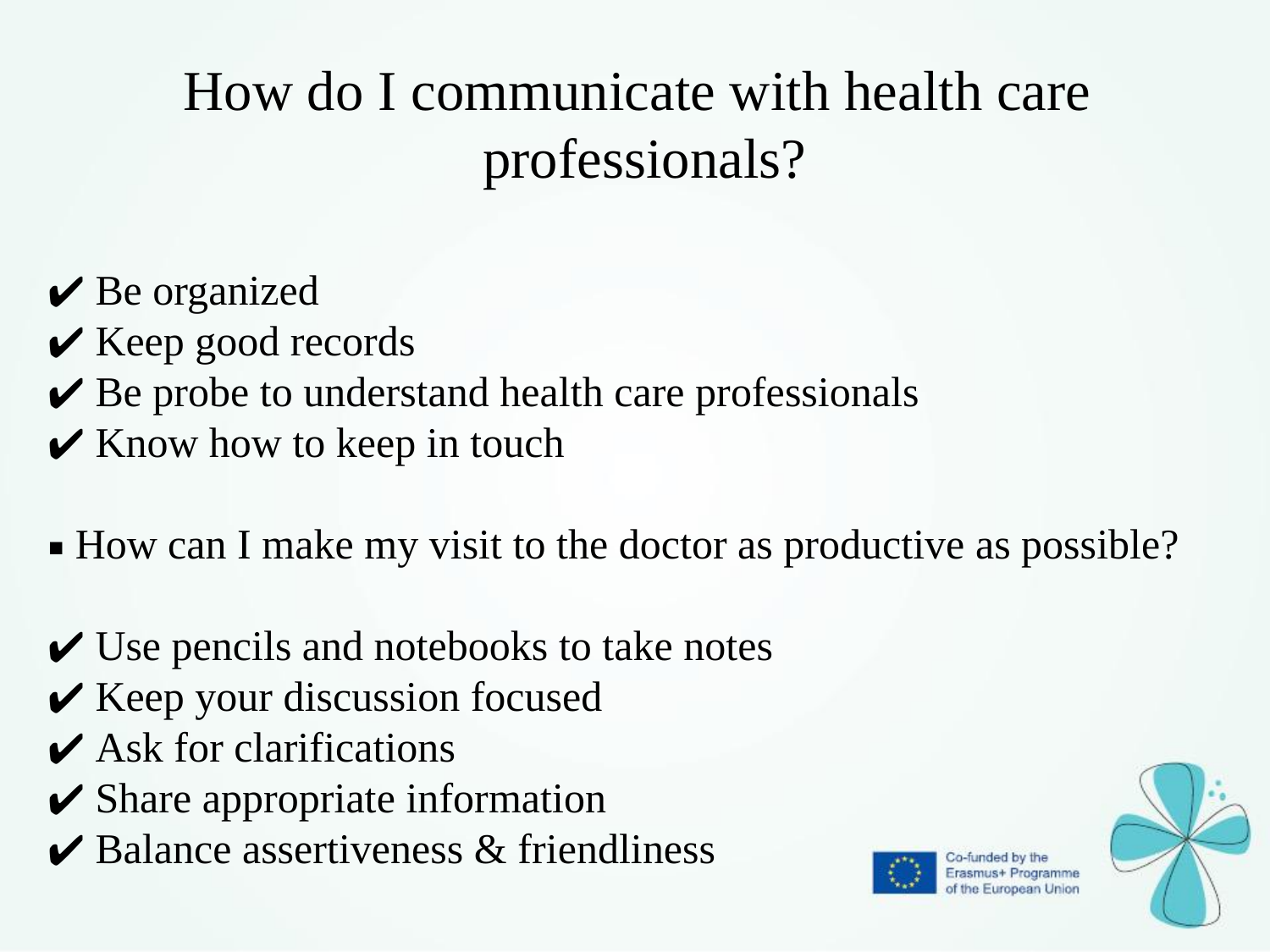

How do I communicate with health care
professionals?

 Be organized
 Keep good records
 Be probe to understand health care professionals
 Know how to keep in touch

 How can I make my visit to the doctor as productive as possible?

 Use pencils and notebooks to take notes
 Keep your discussion focused
 Ask for clarifications
 Share appropriate information
 Balance assertiveness & friendliness